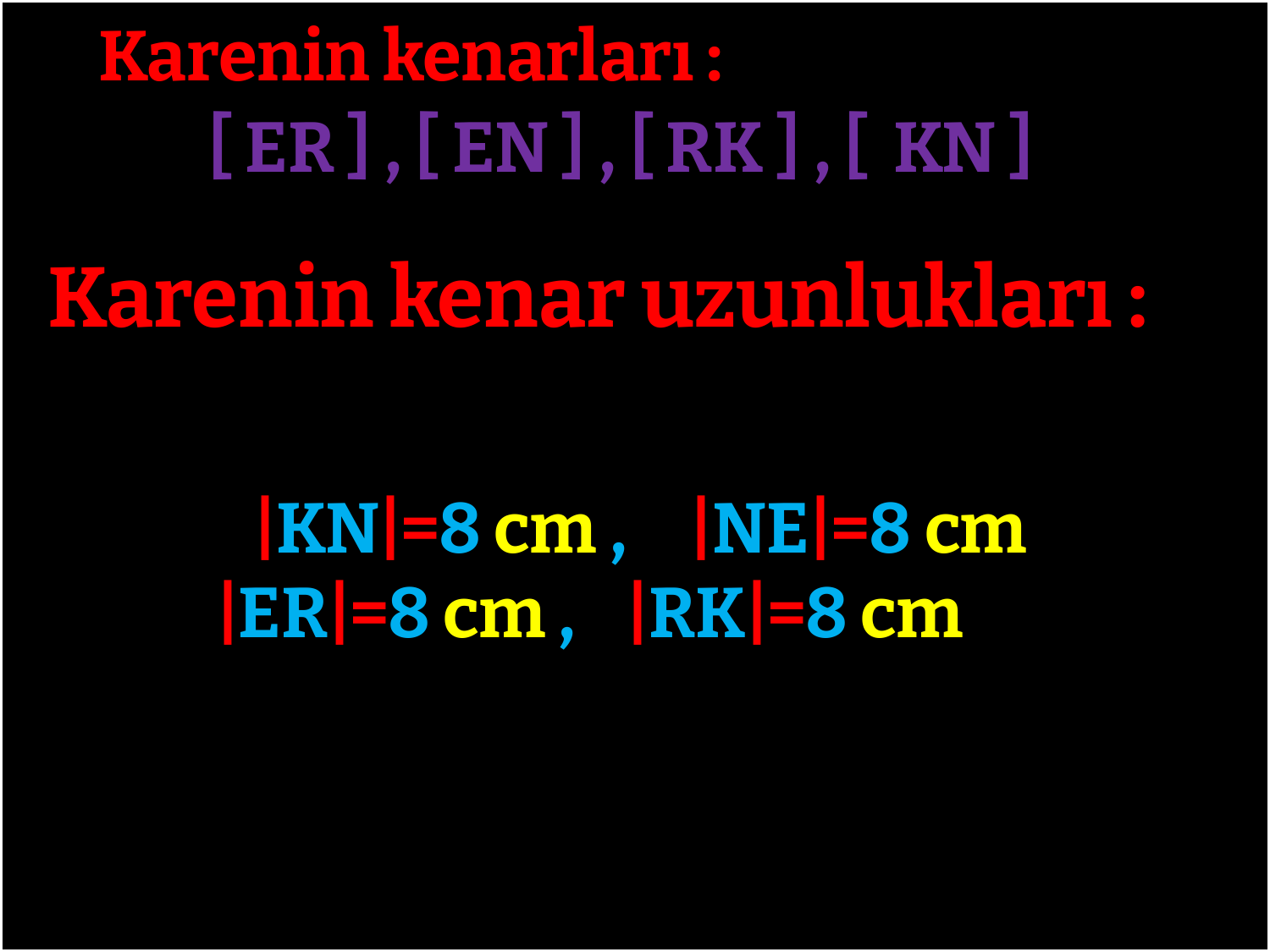

Karenin kenarları :
[ ER ] , [ EN ] , [ RK ] , [  KN ]
Karenin kenar uzunlukları :
#
  |KN|=8 cm ,     |NE|=8 cm
|ER|=8 cm ,    |RK|=8 cm